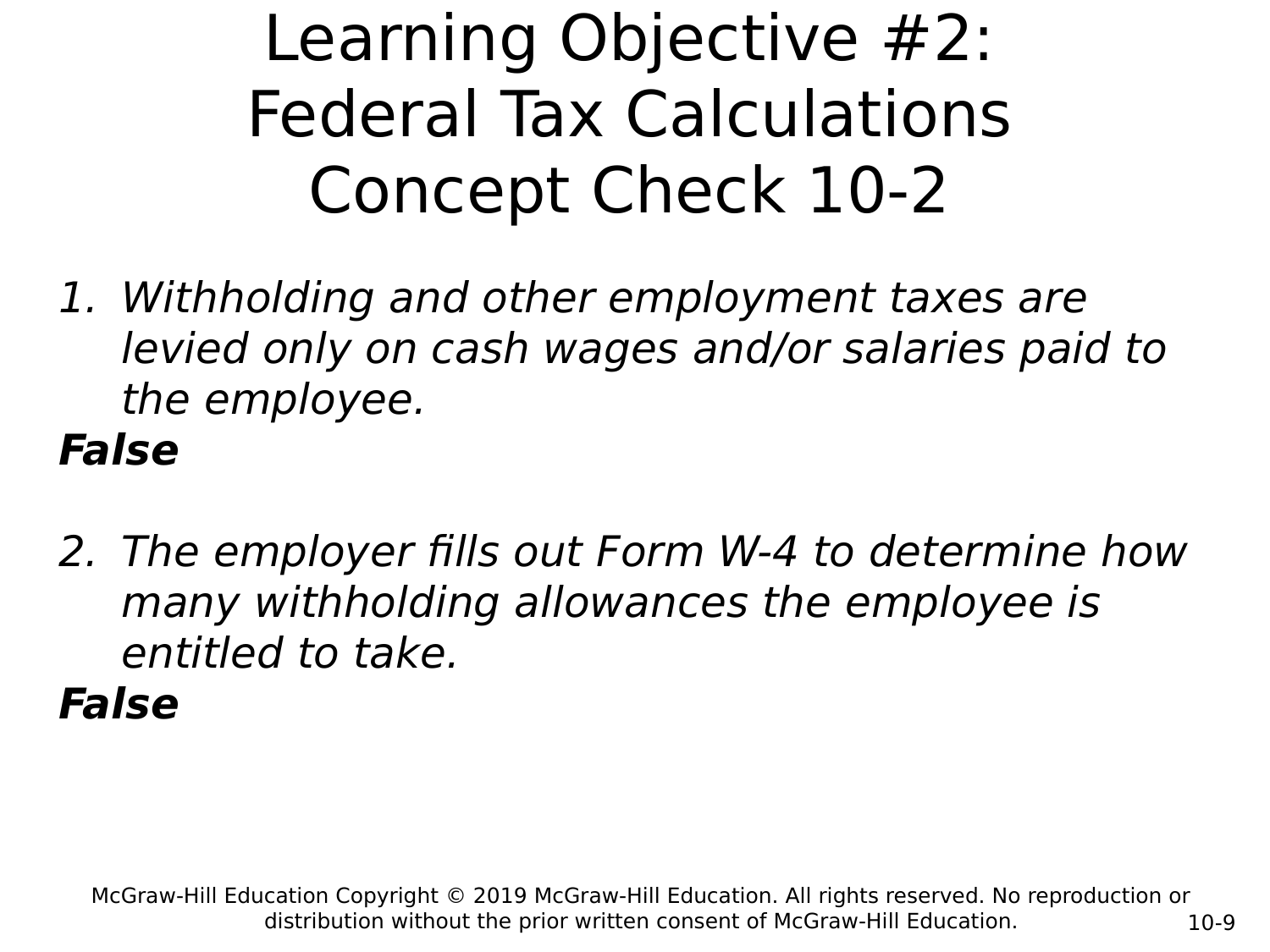

# Learning Objective #2: Federal Tax Calculations Concept Check 10-2
Withholding and other employment taxes are levied only on cash wages and/or salaries paid to the employee.
False

The employer fills out Form W-4 to determine how many withholding allowances the employee is entitled to take.
False
McGraw-Hill Education Copyright © 2019 McGraw-Hill Education. All rights reserved. No reproduction or distribution without the prior written consent of McGraw-Hill Education.
10-9